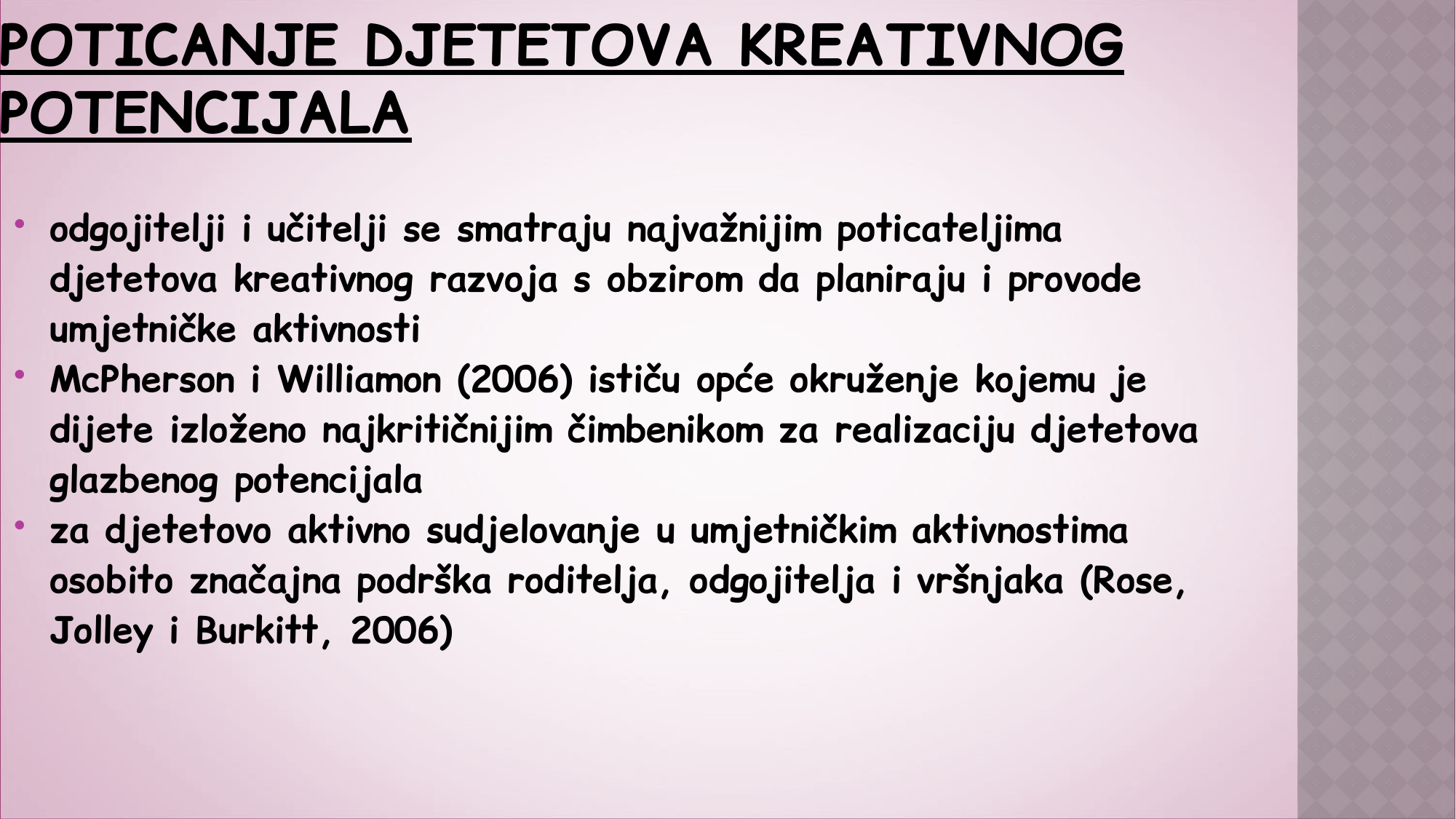

# poticanje djetetova kreativnog potencijala
odgojitelji i učitelji se smatraju najvažnijim poticateljima djetetova kreativnog razvoja s obzirom da planiraju i provode umjetničke aktivnosti
McPherson i Williamon (2006) ističu opće okruženje kojemu je dijete izloženo najkritičnijim čimbenikom za realizaciju djetetova glazbenog potencijala
za djetetovo aktivno sudjelovanje u umjetničkim aktivnostima osobito značajna podrška roditelja, odgojitelja i vršnjaka (Rose, Jolley i Burkitt, 2006)